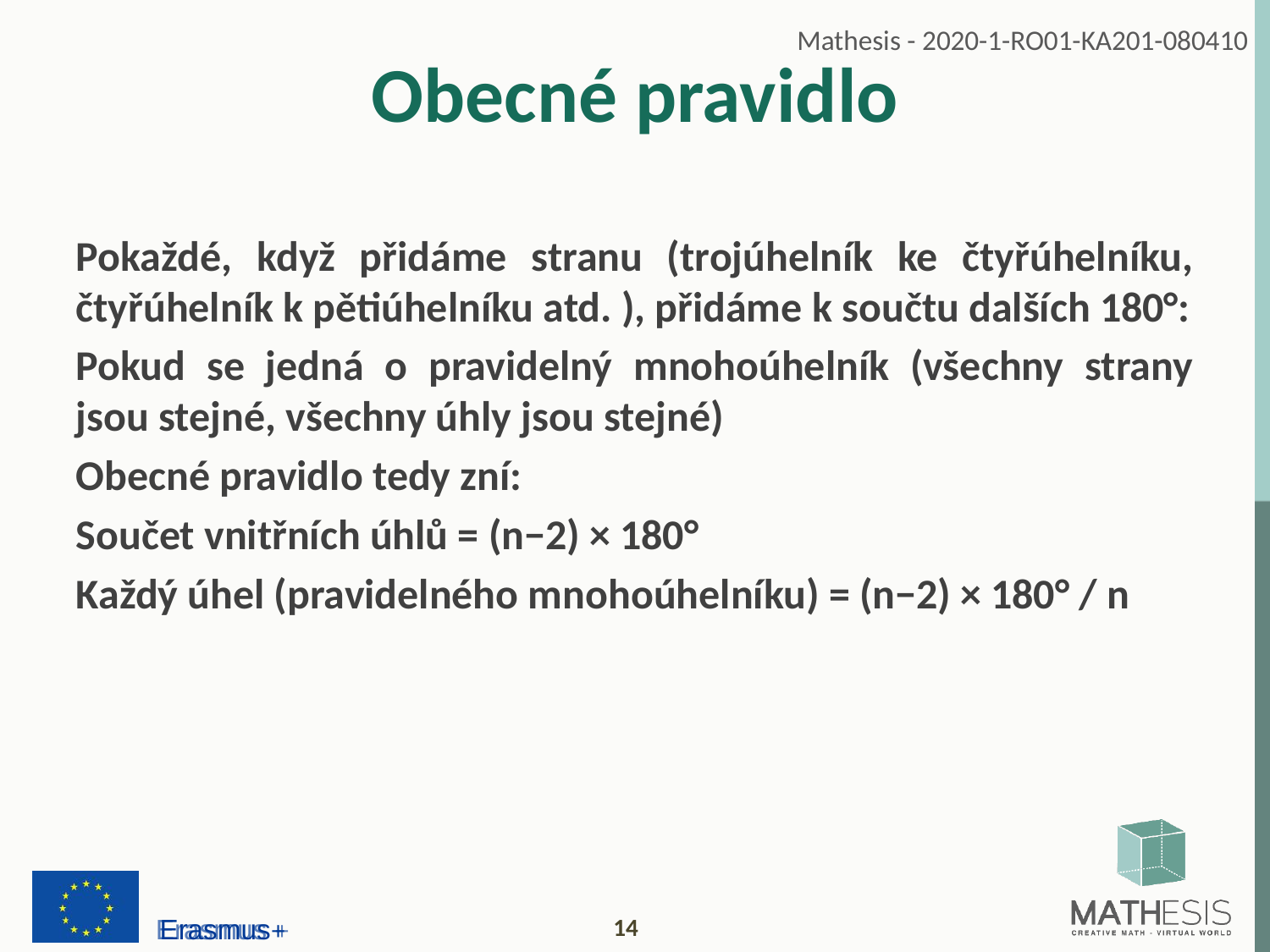

# Obecné pravidlo
Pokaždé, když přidáme stranu (trojúhelník ke čtyřúhelníku, čtyřúhelník k pětiúhelníku atd. ), přidáme k součtu dalších 180°:
Pokud se jedná o pravidelný mnohoúhelník (všechny strany jsou stejné, všechny úhly jsou stejné)
Obecné pravidlo tedy zní:
Součet vnitřních úhlů = (n−2) × 180°
Každý úhel (pravidelného mnohoúhelníku) = (n−2) × 180° / n